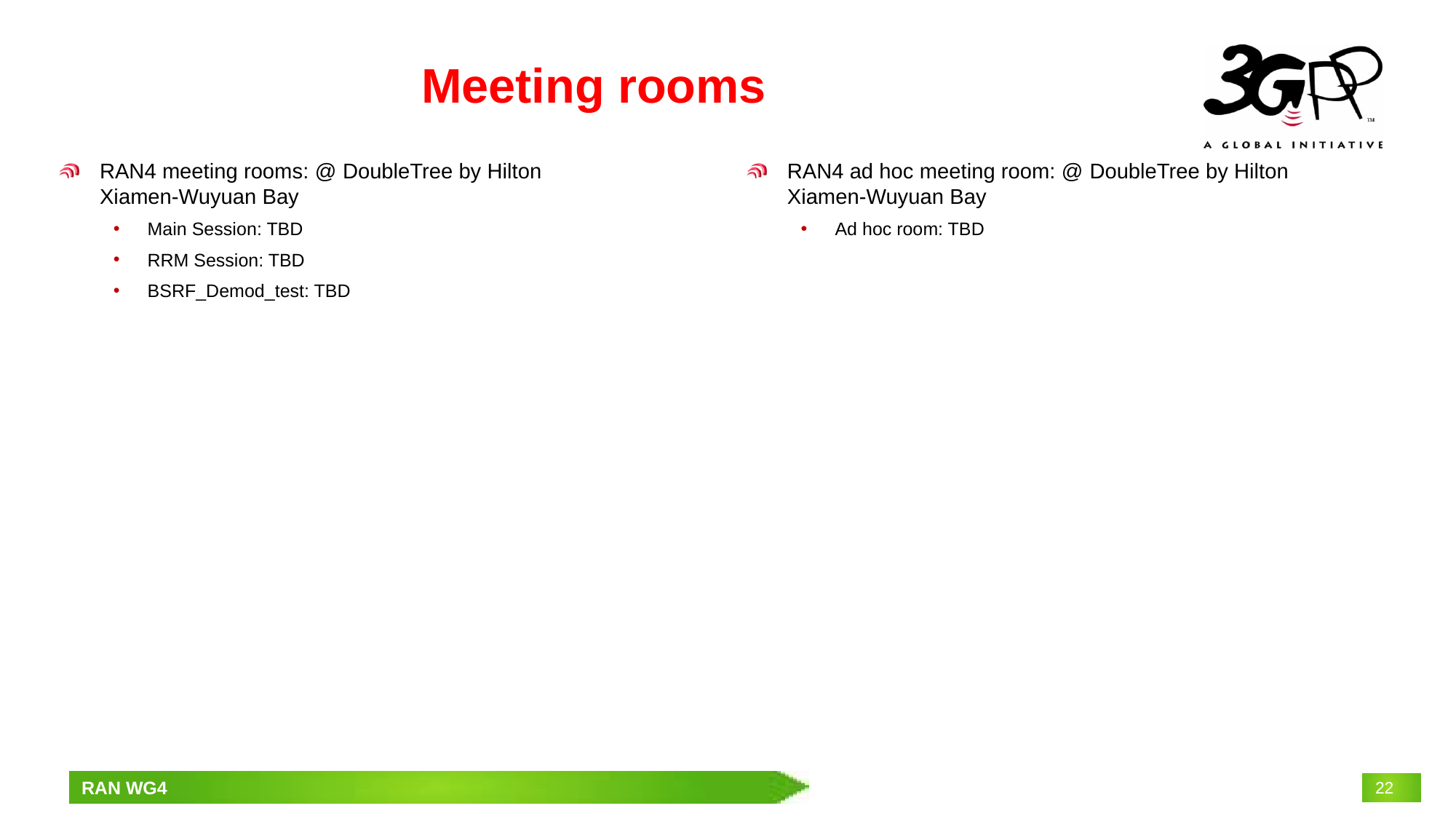

# Meeting rooms
RAN4 meeting rooms: @ DoubleTree by Hilton Xiamen-Wuyuan Bay
Main Session: TBD
RRM Session: TBD
BSRF_Demod_test: TBD
RAN4 ad hoc meeting room: @ DoubleTree by Hilton Xiamen-Wuyuan Bay
Ad hoc room: TBD